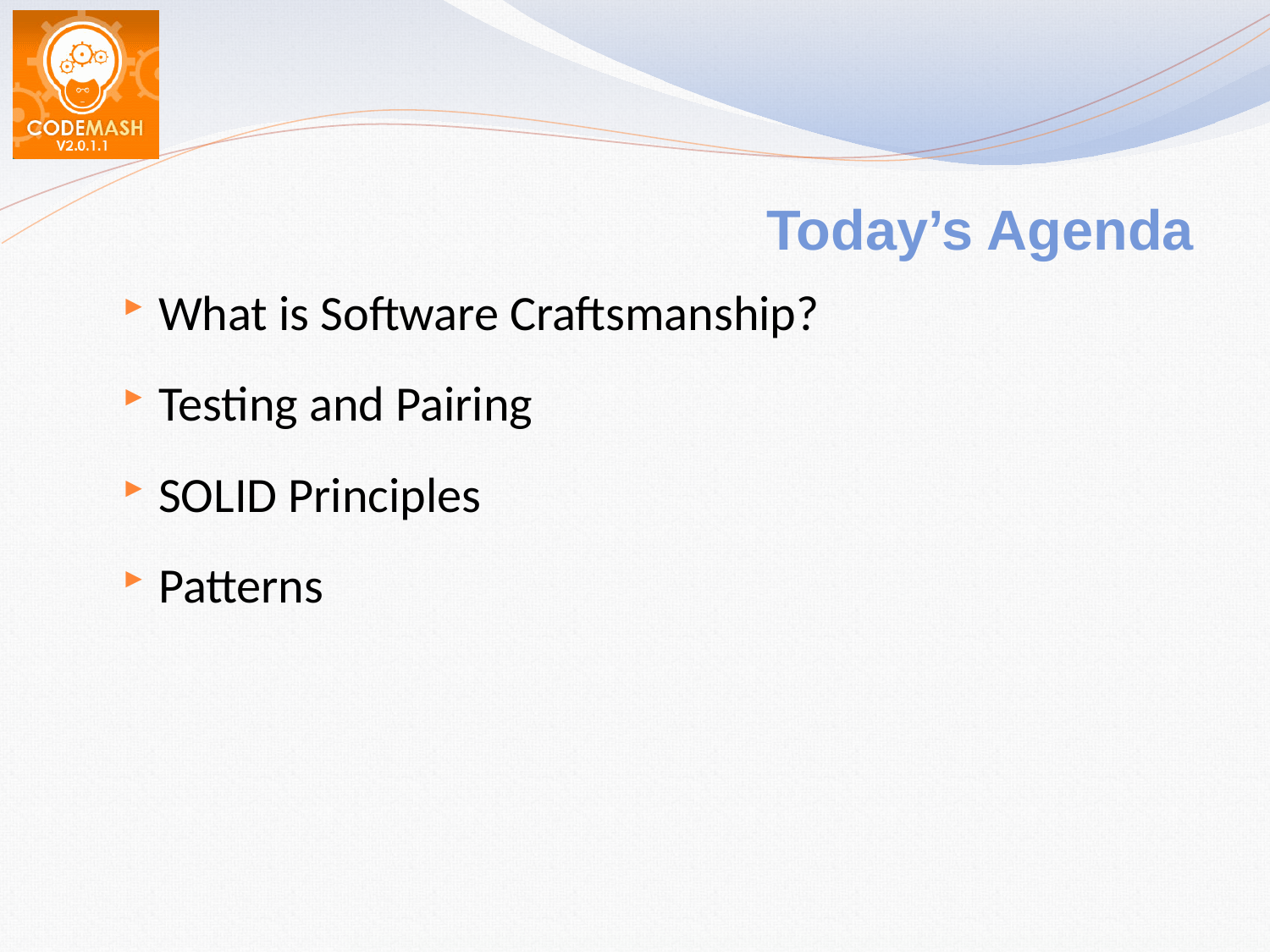

# Today’s Agenda
What is Software Craftsmanship?
Testing and Pairing
SOLID Principles
Patterns